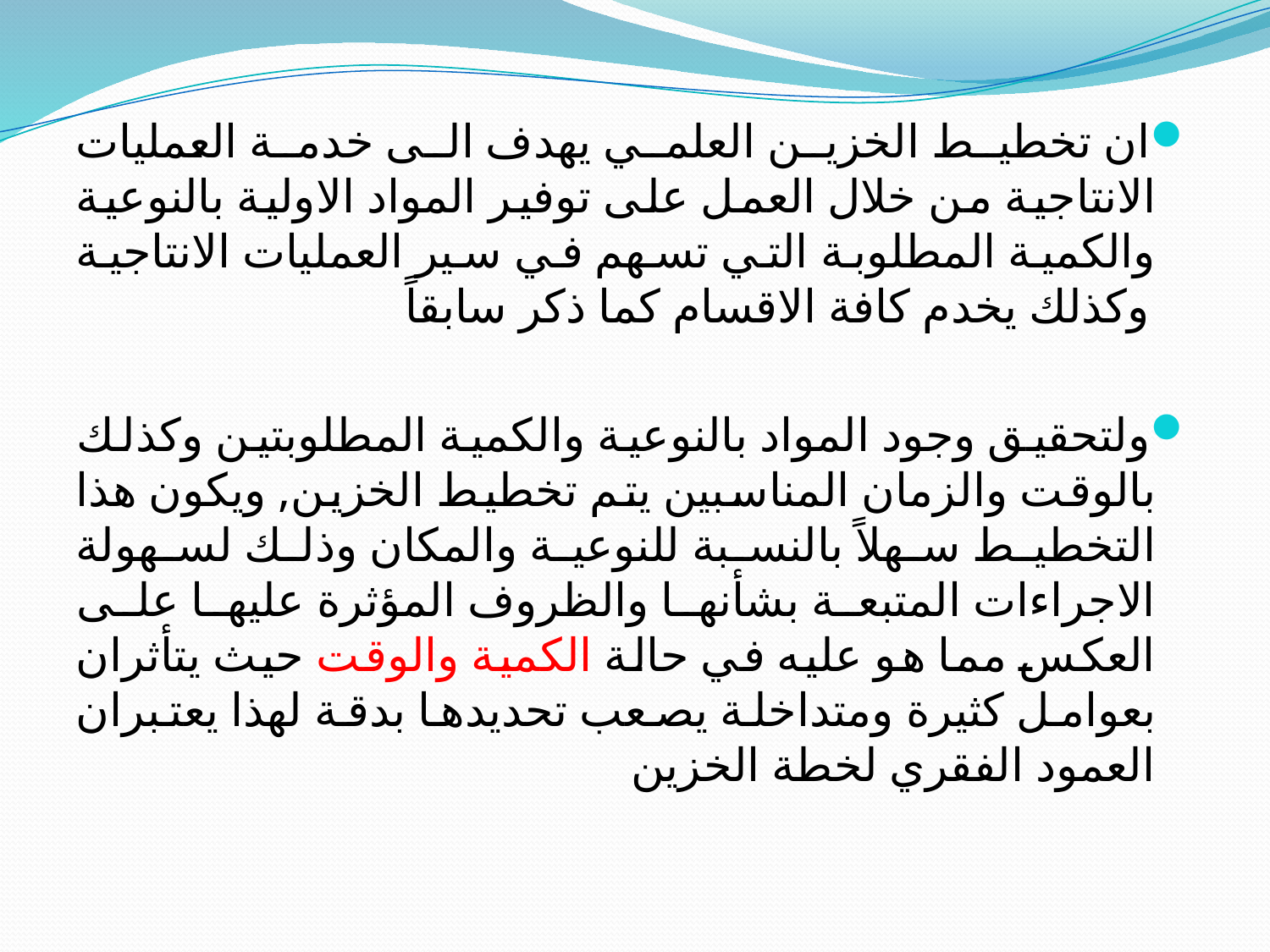

ان تخطيط الخزين العلمي يهدف الى خدمة العمليات الانتاجية من خلال العمل على توفير المواد الاولية بالنوعية والكمية المطلوبة التي تسهم في سير العمليات الانتاجية وكذلك يخدم كافة الاقسام كما ذكر سابقاً

ولتحقيق وجود المواد بالنوعية والكمية المطلوبتين وكذلك بالوقت والزمان المناسبين يتم تخطيط الخزين, ويكون هذا التخطيط سهلاً بالنسبة للنوعية والمكان وذلك لسهولة الاجراءات المتبعة بشأنها والظروف المؤثرة عليها على العكس مما هو عليه في حالة الكمية والوقت حيث يتأثران بعوامل كثيرة ومتداخلة يصعب تحديدها بدقة لهذا يعتبران العمود الفقري لخطة الخزين